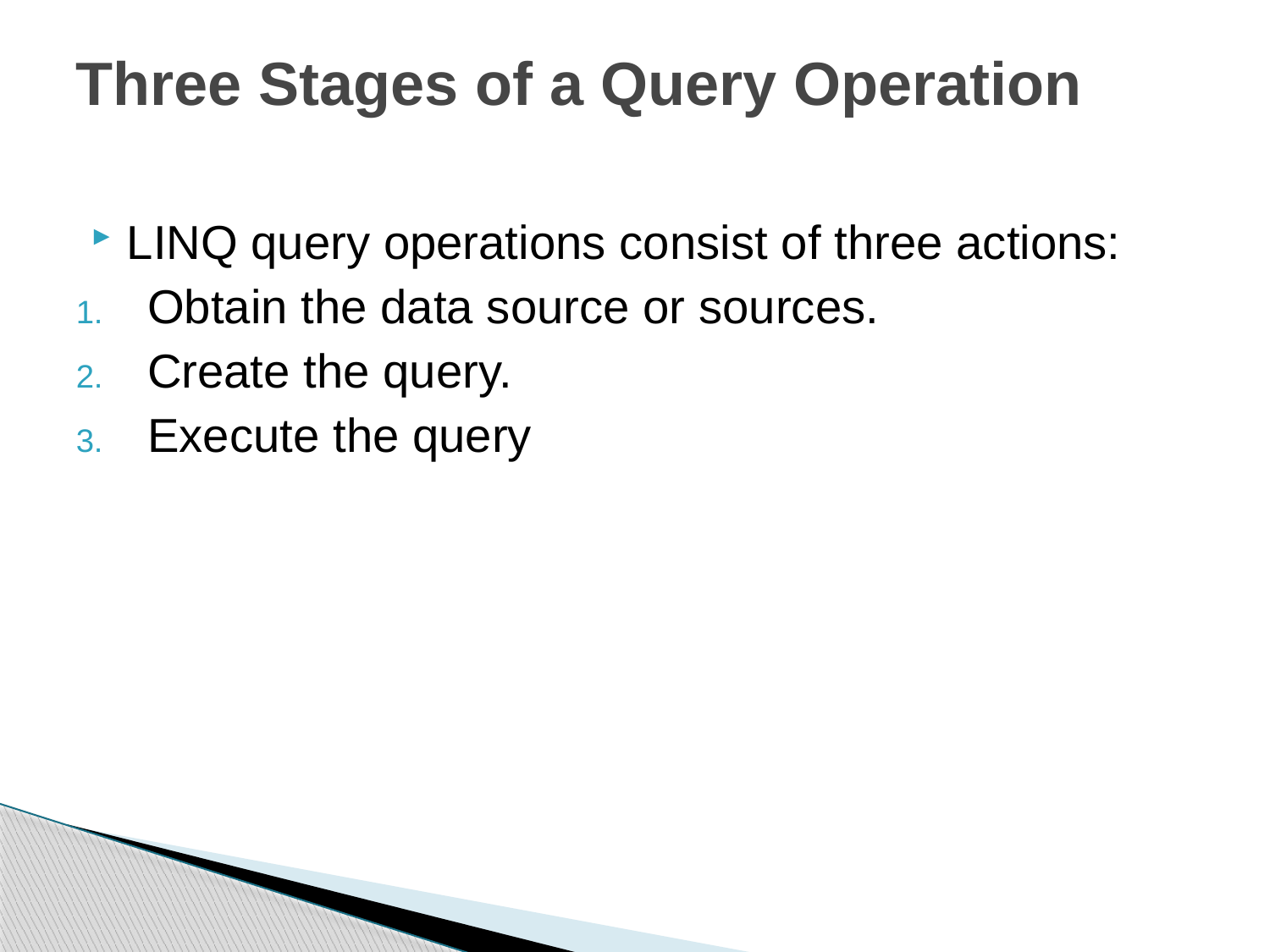

# Three Stages of a Query Operation
LINQ query operations consist of three actions:
Obtain the data source or sources.
Create the query.
Execute the query